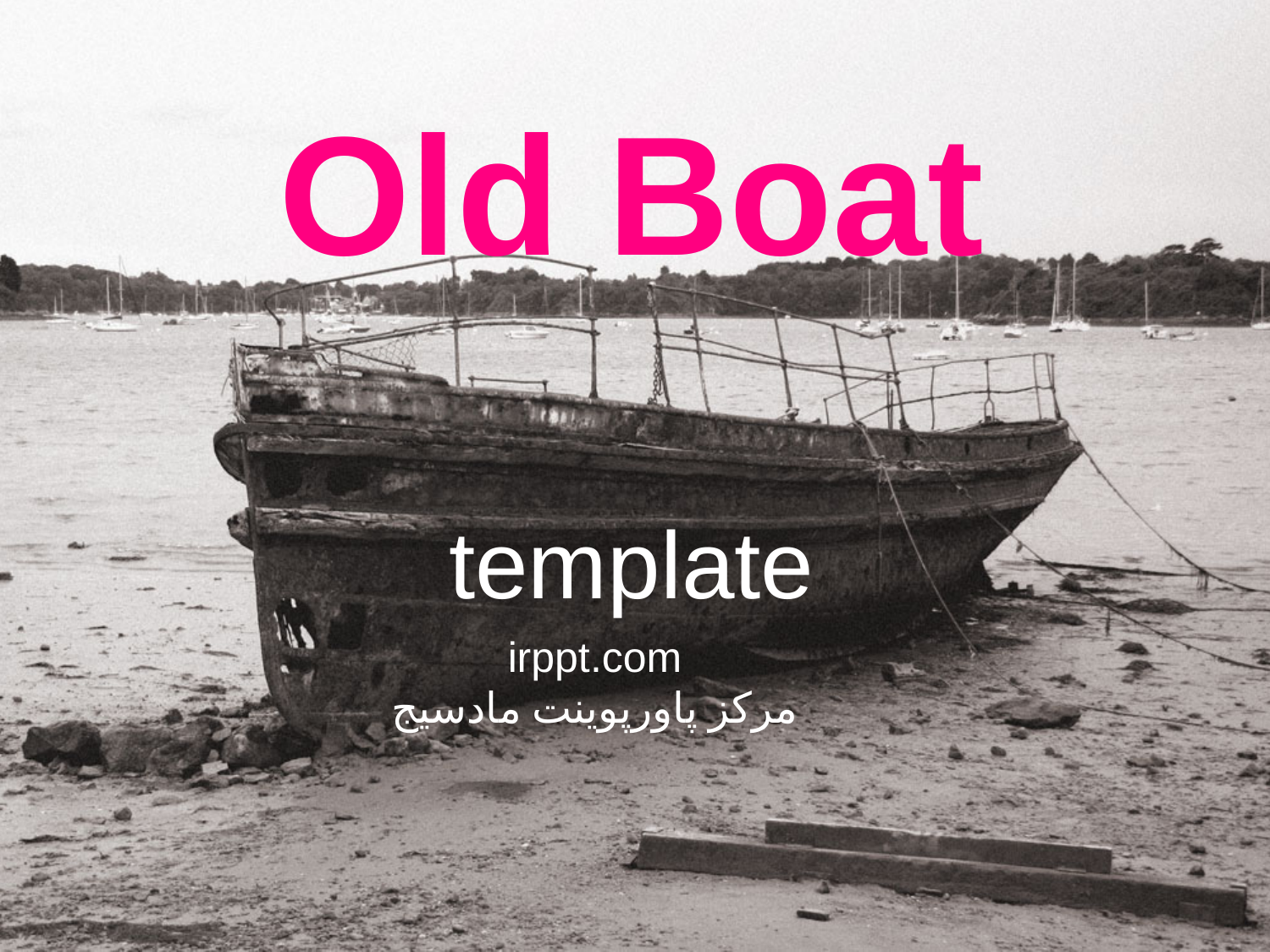

# Old Boat

template
irppt.com
مرکز پاورپوینت مادسیج